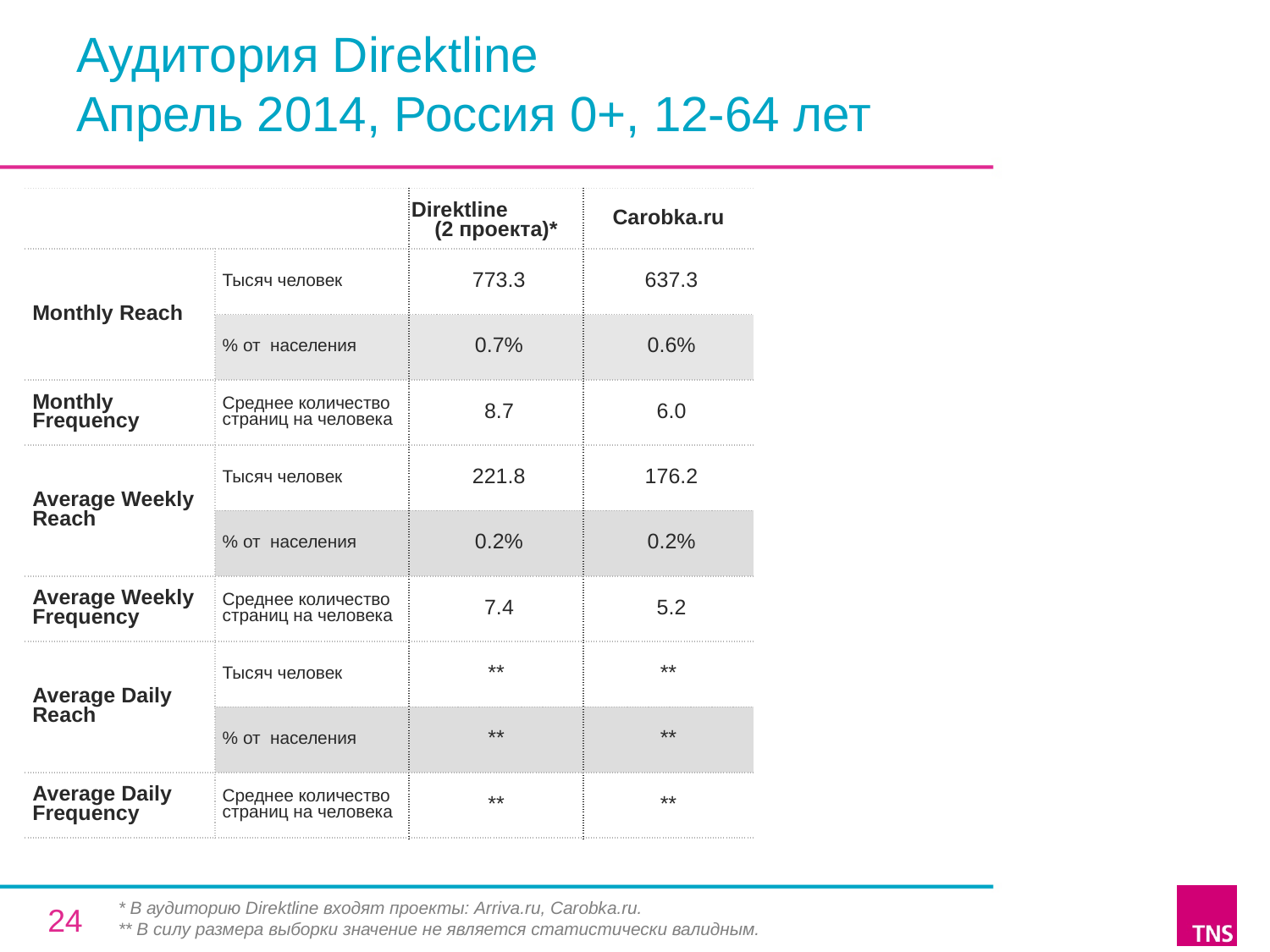

# Аудитория Direktline Апрель 2014, Россия 0+, 12-64 лет
|  |  | Direktline (2 проекта)\* | Carobka.ru |
| --- | --- | --- | --- |
| Monthly Reach | Тысяч человек | 773.3 | 637.3 |
|  | % от населения | 0.7% | 0.6% |
| Monthly Frequency | Среднее количество страниц на человека | 8.7 | 6.0 |
| Average Weekly Reach | Тысяч человек | 221.8 | 176.2 |
|  | % от населения | 0.2% | 0.2% |
| Average Weekly Frequency | Среднее количество страниц на человека | 7.4 | 5.2 |
| Average Daily Reach | Тысяч человек | \*\* | \*\* |
|  | % от населения | \*\* | \*\* |
| Average Daily Frequency | Среднее количество страниц на человека | \*\* | \*\* |
* В аудиторию Direktline входят проекты: Arriva.ru, Carobka.ru.
** В силу размера выборки значение не является статистически валидным.
24